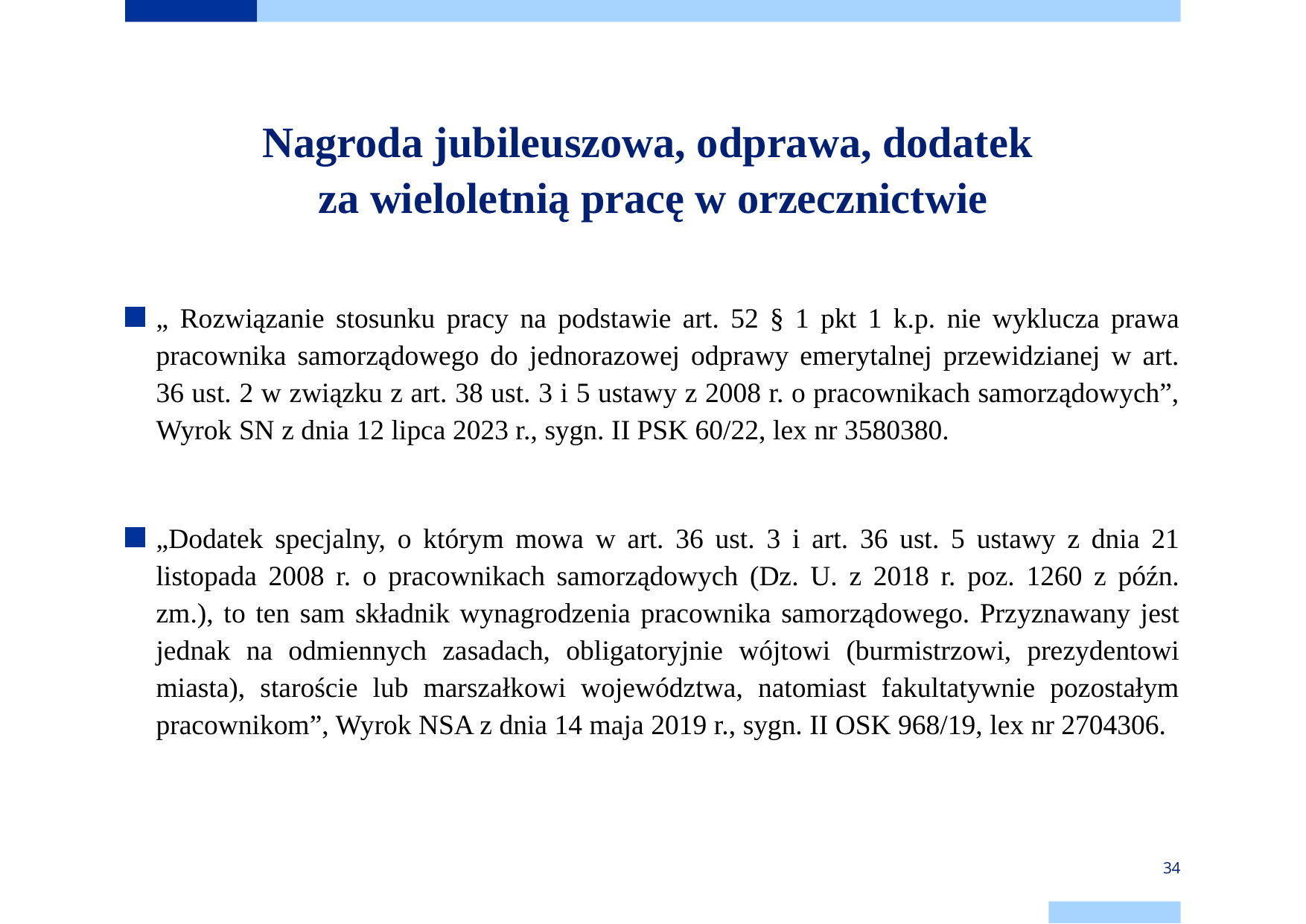

# Nagroda jubileuszowa, odprawa, dodatek za wieloletnią pracę w orzecznictwie

„ Rozwiązanie stosunku pracy na podstawie art. 52 § 1 pkt 1 k.p. nie wyklucza prawa pracownika samorządowego do jednorazowej odprawy emerytalnej przewidzianej w art. 36 ust. 2 w związku z art. 38 ust. 3 i 5 ustawy z 2008 r. o pracownikach samorządowych”, Wyrok SN z dnia 12 lipca 2023 r., sygn. II PSK 60/22, lex nr 3580380.

„Dodatek specjalny, o którym mowa w art. 36 ust. 3 i art. 36 ust. 5 ustawy z dnia 21 listopada 2008 r. o pracownikach samorządowych (Dz. U. z 2018 r. poz. 1260 z późn. zm.), to ten sam składnik wynagrodzenia pracownika samorządowego. Przyznawany jest jednak na odmiennych zasadach, obligatoryjnie wójtowi (burmistrzowi, prezydentowi miasta), staroście lub marszałkowi województwa, natomiast fakultatywnie pozostałym pracownikom”, Wyrok NSA z dnia 14 maja 2019 r., sygn. II OSK 968/19, lex nr 2704306.
34